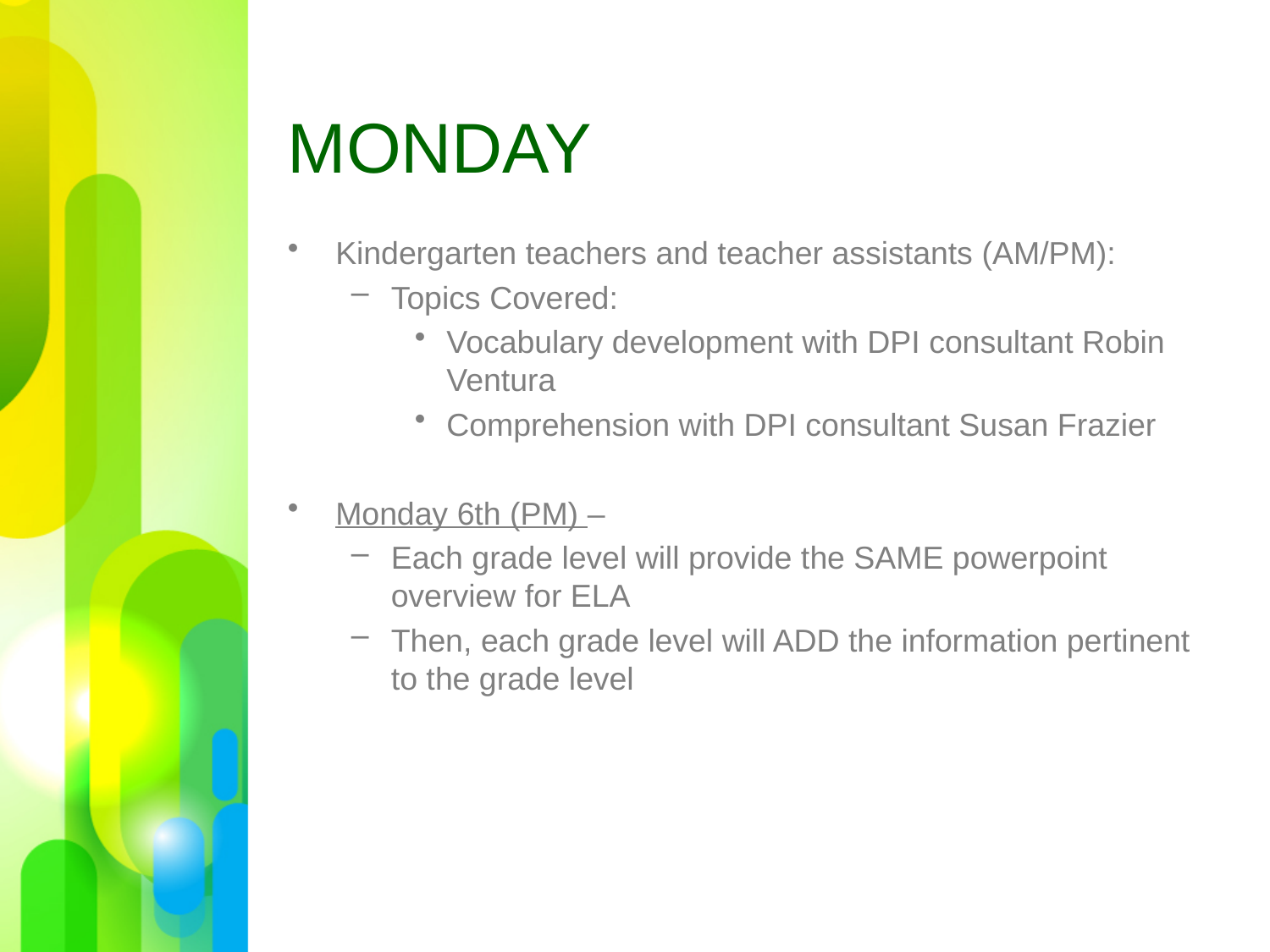

# MONDAY
Kindergarten teachers and teacher assistants (AM/PM):
Topics Covered:
Vocabulary development with DPI consultant Robin Ventura
Comprehension with DPI consultant Susan Frazier

Monday 6th (PM) –
Each grade level will provide the SAME powerpoint overview for ELA
Then, each grade level will ADD the information pertinent to the grade level